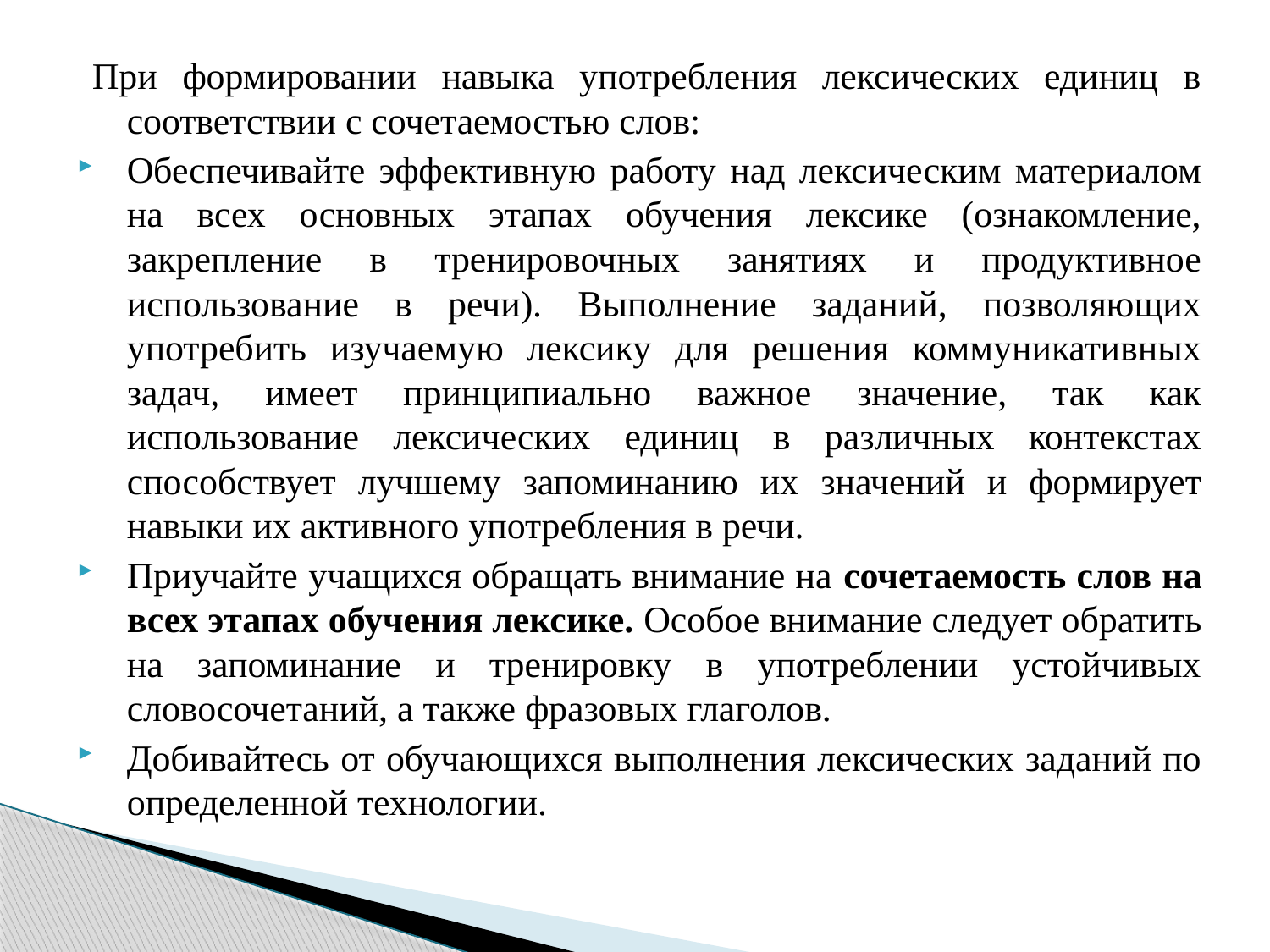

При формировании навыка употребления лексических единиц в соответствии с сочетаемостью слов:
Обеспечивайте эффективную работу над лексическим материалом на всех основных этапах обучения лексике (ознакомление, закрепление в тренировочных занятиях и продуктивное использование в речи). Выполнение заданий, позволяющих употребить изучаемую лексику для решения коммуникативных задач, имеет принципиально важное значение, так как использование лексических единиц в различных контекстах способствует лучшему запоминанию их значений и формирует навыки их активного употребления в речи.
Приучайте учащихся обращать внимание на сочетаемость слов на всех этапах обучения лексике. Особое внимание следует обратить на запоминание и тренировку в употреблении устойчивых словосочетаний, а также фразовых глаголов.
Добивайтесь от обучающихся выполнения лексических заданий по определенной технологии.